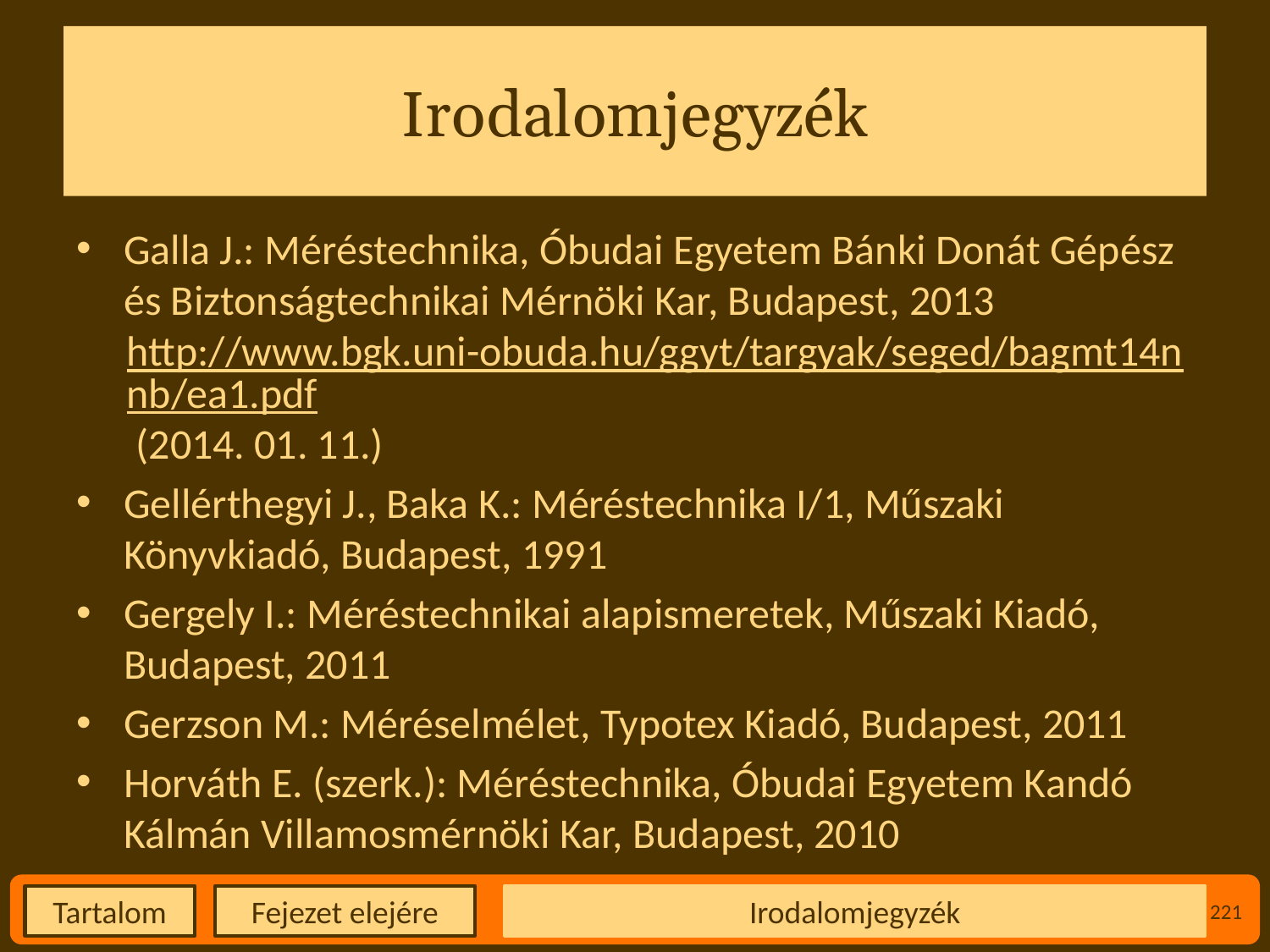

# Irodalomjegyzék
Galla J.: Méréstechnika, Óbudai Egyetem Bánki Donát Gépész és Biztonságtechnikai Mérnöki Kar, Budapest, 2013
http://www.bgk.uni-obuda.hu/ggyt/targyak/seged/bagmt14nnb/ea1.pdf (2014. 01. 11.)
Gellérthegyi J., Baka K.: Méréstechnika I/1, Műszaki Könyvkiadó, Budapest, 1991
Gergely I.: Méréstechnikai alapismeretek, Műszaki Kiadó, Budapest, 2011
Gerzson M.: Méréselmélet, Typotex Kiadó, Budapest, 2011
Horváth E. (szerk.): Méréstechnika, Óbudai Egyetem Kandó Kálmán Villamosmérnöki Kar, Budapest, 2010
Irodalomjegyzék
221
Fejezet elejére